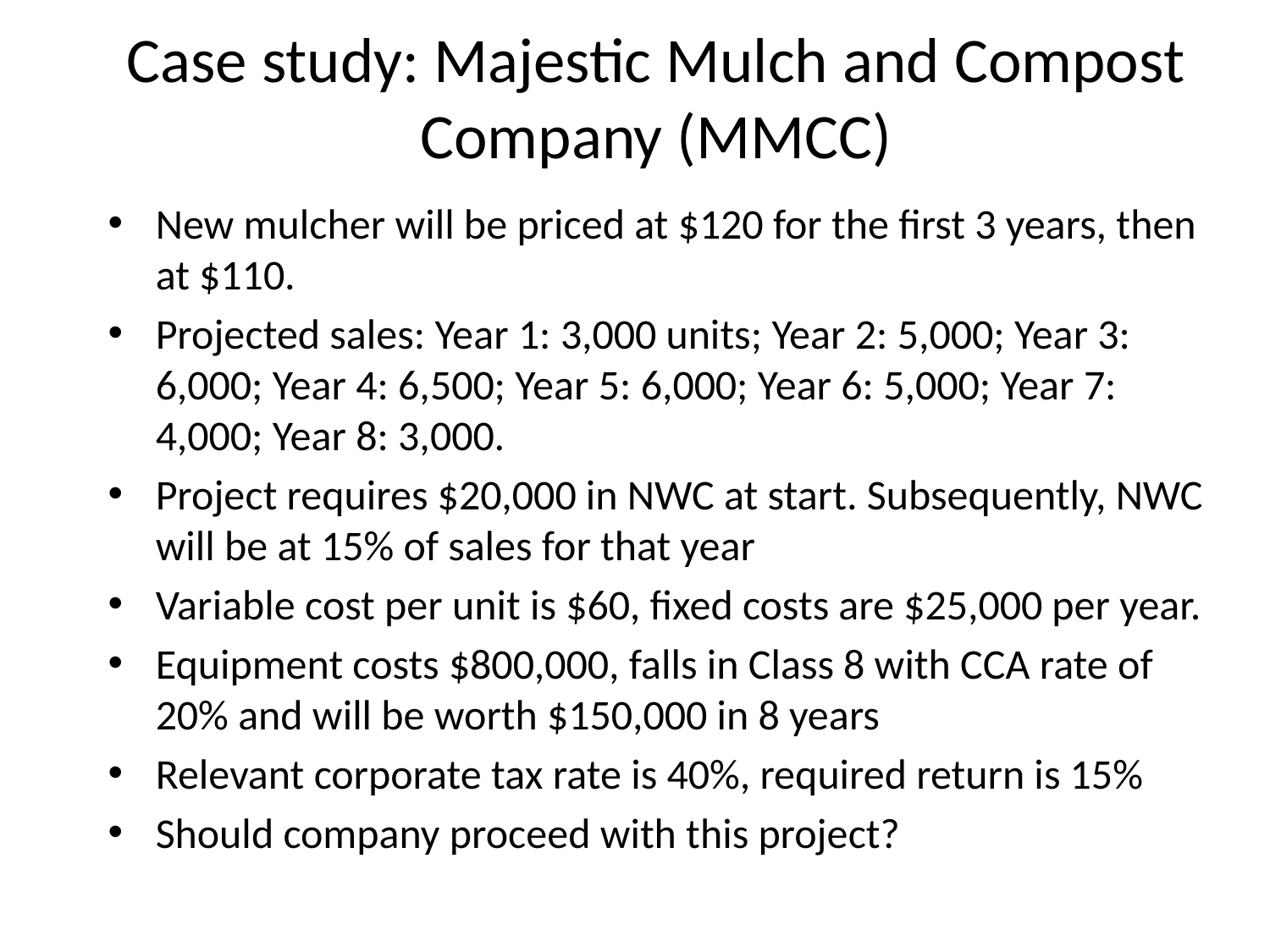

# Case study: Majestic Mulch and Compost Company (MMCC)
New mulcher will be priced at $120 for the first 3 years, then at $110.
Projected sales: Year 1: 3,000 units; Year 2: 5,000; Year 3: 6,000; Year 4: 6,500; Year 5: 6,000; Year 6: 5,000; Year 7: 4,000; Year 8: 3,000.
Project requires $20,000 in NWC at start. Subsequently, NWC will be at 15% of sales for that year
Variable cost per unit is $60, fixed costs are $25,000 per year.
Equipment costs $800,000, falls in Class 8 with CCA rate of 20% and will be worth $150,000 in 8 years
Relevant corporate tax rate is 40%, required return is 15%
Should company proceed with this project?